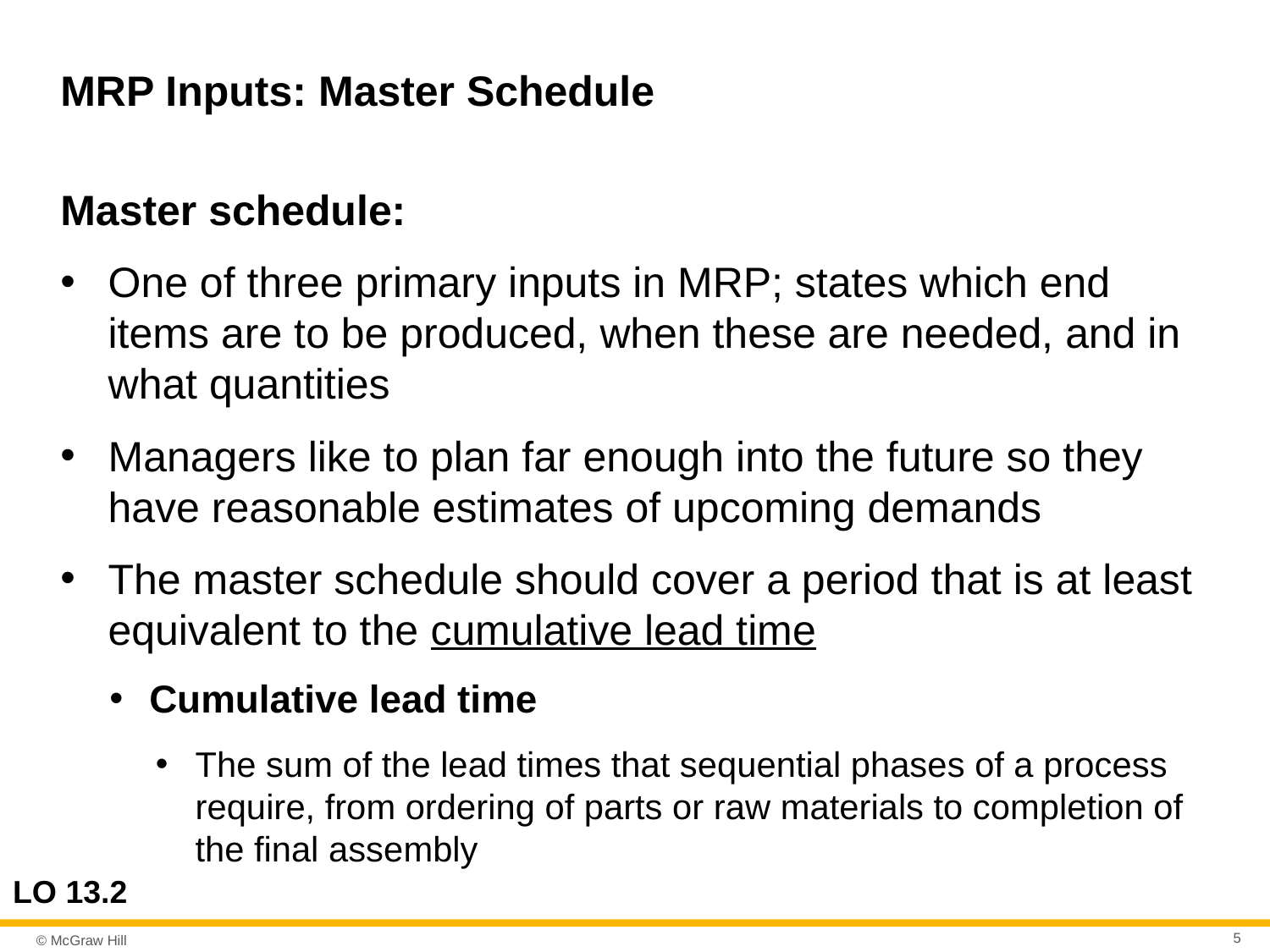

# MRP Inputs: Master Schedule
Master schedule:
One of three primary inputs in MRP; states which end items are to be produced, when these are needed, and in what quantities
Managers like to plan far enough into the future so they have reasonable estimates of upcoming demands
The master schedule should cover a period that is at least equivalent to the cumulative lead time
Cumulative lead time
The sum of the lead times that sequential phases of a process require, from ordering of parts or raw materials to completion of the final assembly
LO 13.2